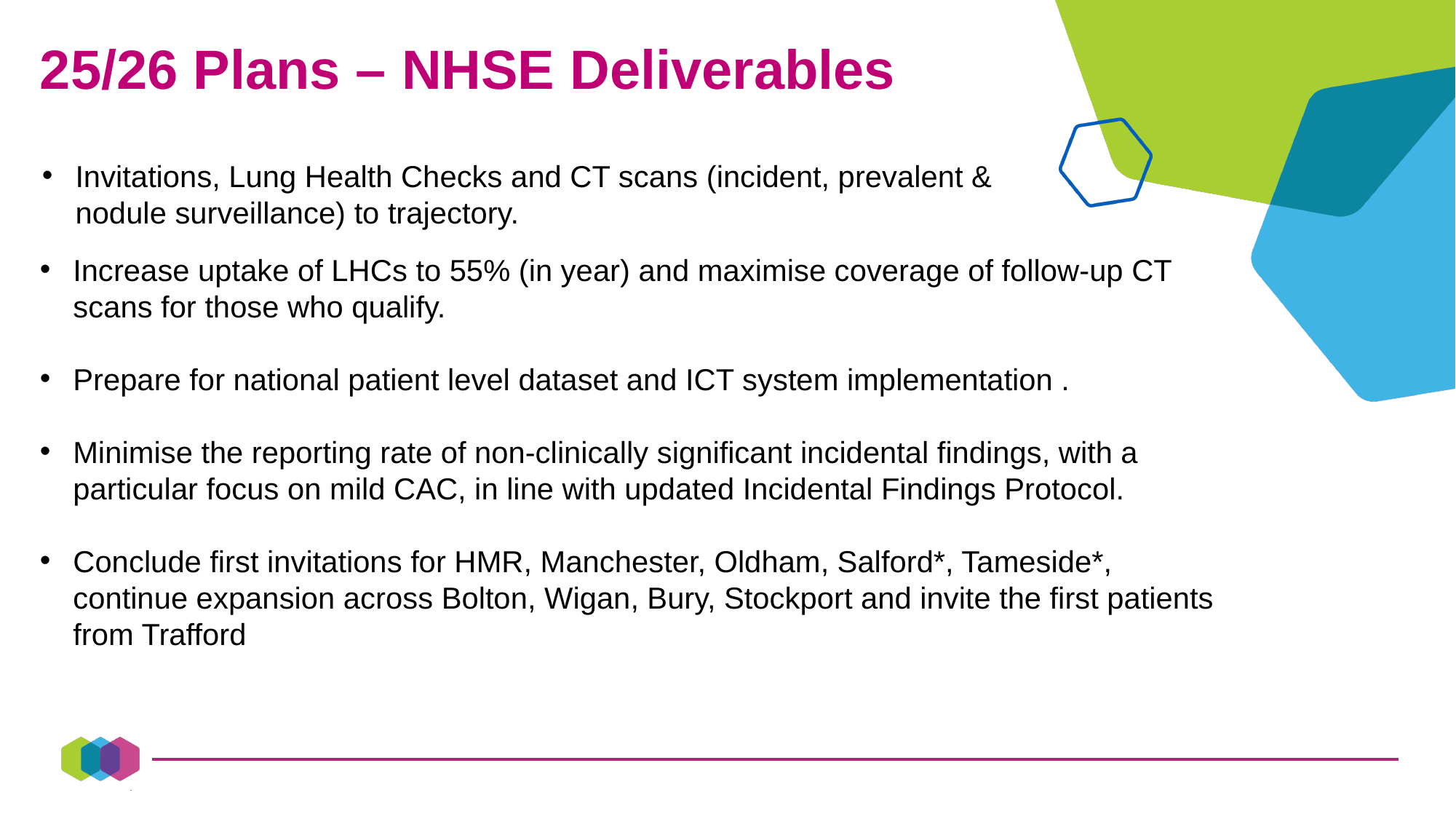

25/26 Plans – NHSE Deliverables
Invitations, Lung Health Checks and CT scans (incident, prevalent & nodule surveillance) to trajectory.
Increase uptake of LHCs to 55% (in year) and maximise coverage of follow-up CT scans for those who qualify.

Prepare for national patient level dataset and ICT system implementation .

Minimise the reporting rate of non-clinically significant incidental findings, with a particular focus on mild CAC, in line with updated Incidental Findings Protocol.

Conclude first invitations for HMR, Manchester, Oldham, Salford*, Tameside*, continue expansion across Bolton, Wigan, Bury, Stockport and invite the first patients from Trafford